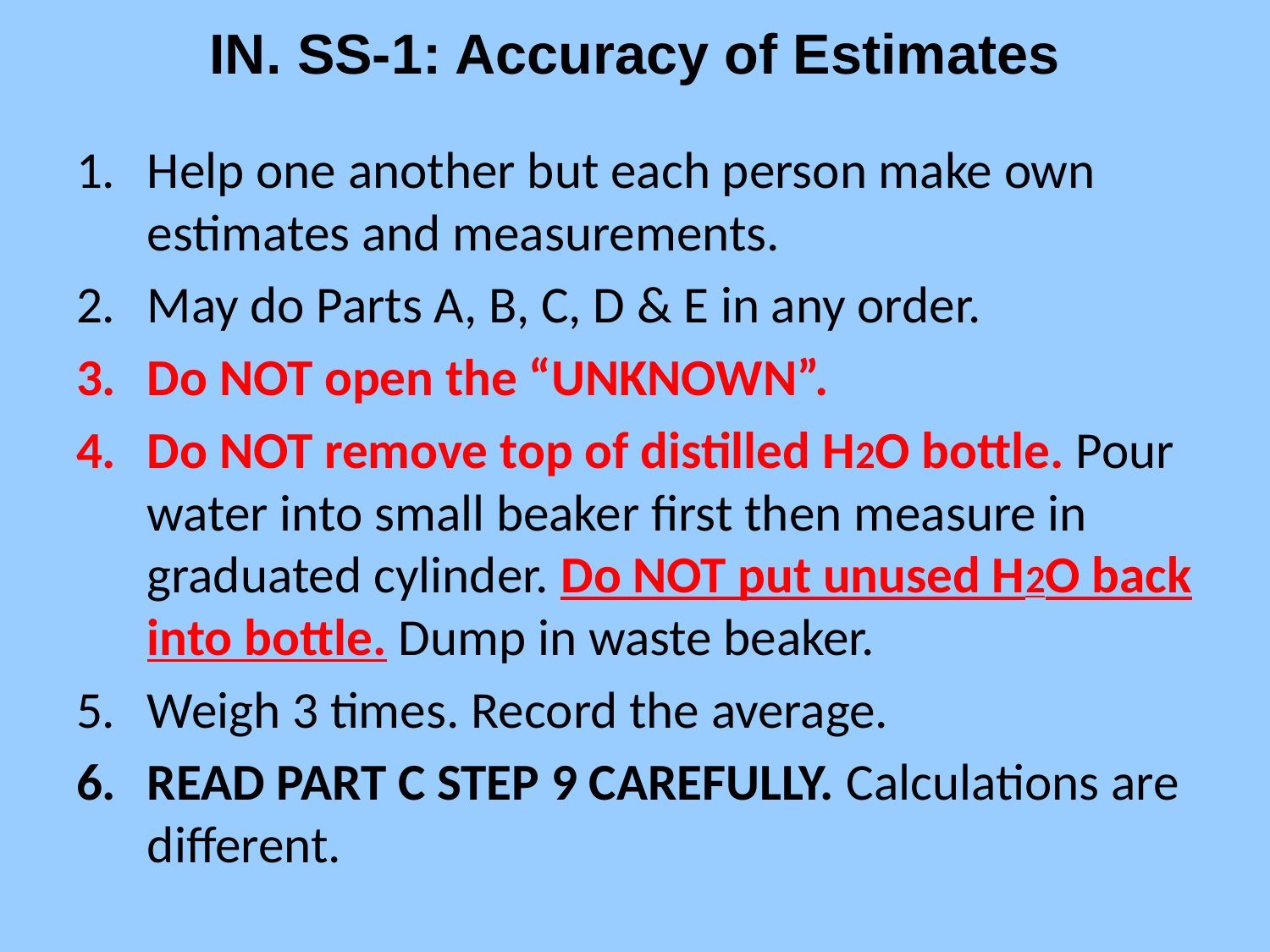

# IN. SS-1: Accuracy of Estimates
Help one another but each person make own estimates and measurements.
May do Parts A, B, C, D & E in any order.
Do NOT open the “UNKNOWN”.
Do NOT remove top of distilled H2O bottle. Pour water into small beaker first then measure in graduated cylinder. Do NOT put unused H2O back into bottle. Dump in waste beaker.
Weigh 3 times. Record the average.
READ PART C STEP 9 CAREFULLY. Calculations are different.